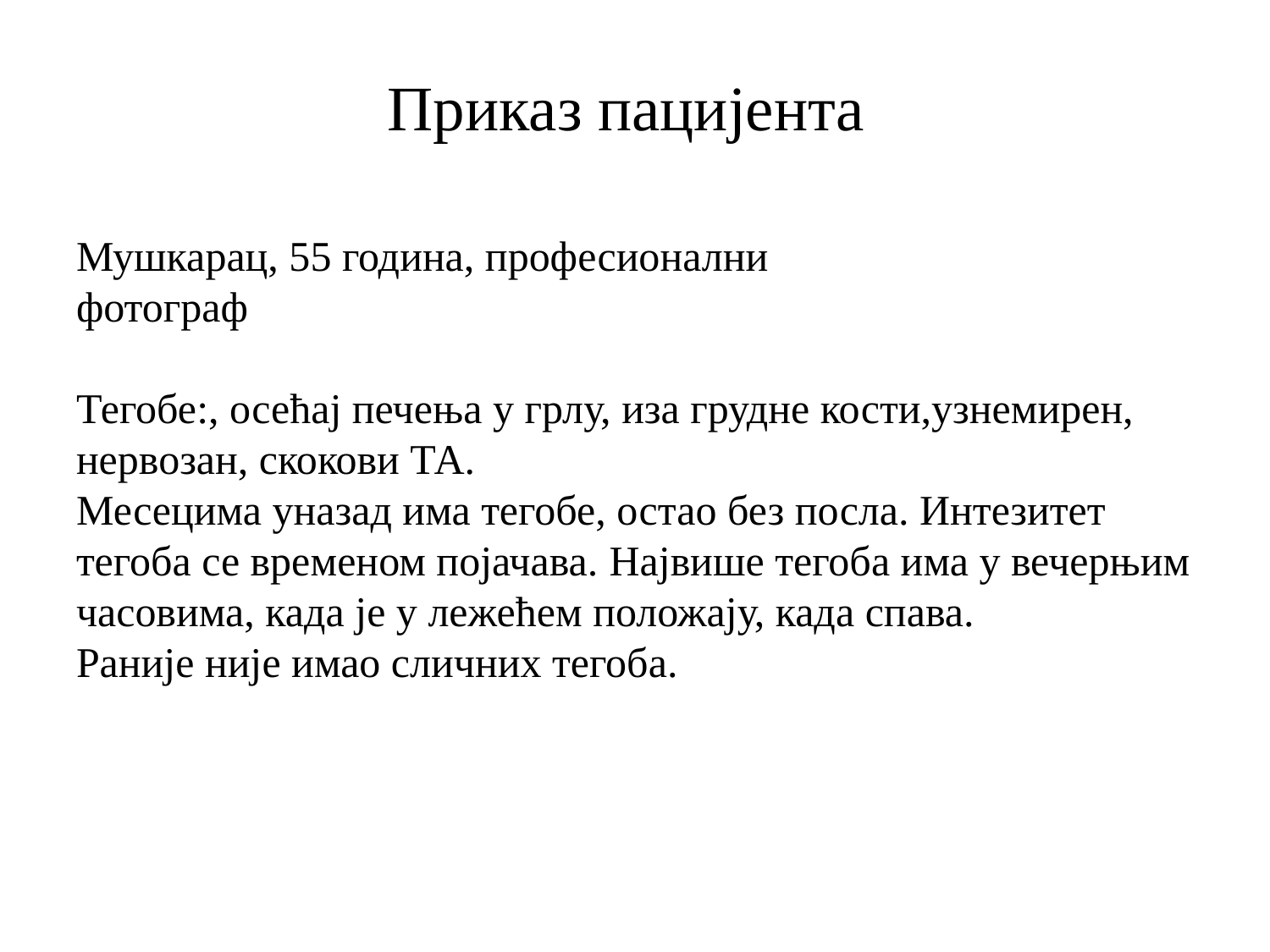

# Приказ пацијента
Мушкарац, 55 година, професионални
фотограф

Тегобе:, осећај печења у грлу, иза грудне кости,узнемирен, нервозан, скокови ТА.
Месецима уназад има тегобе, остао без посла. Интезитет тегоба се временом појачава. Највише тегоба има у вечерњим часовима, када је у лежећем положају, када спава.
Раније није имао сличних тегоба.